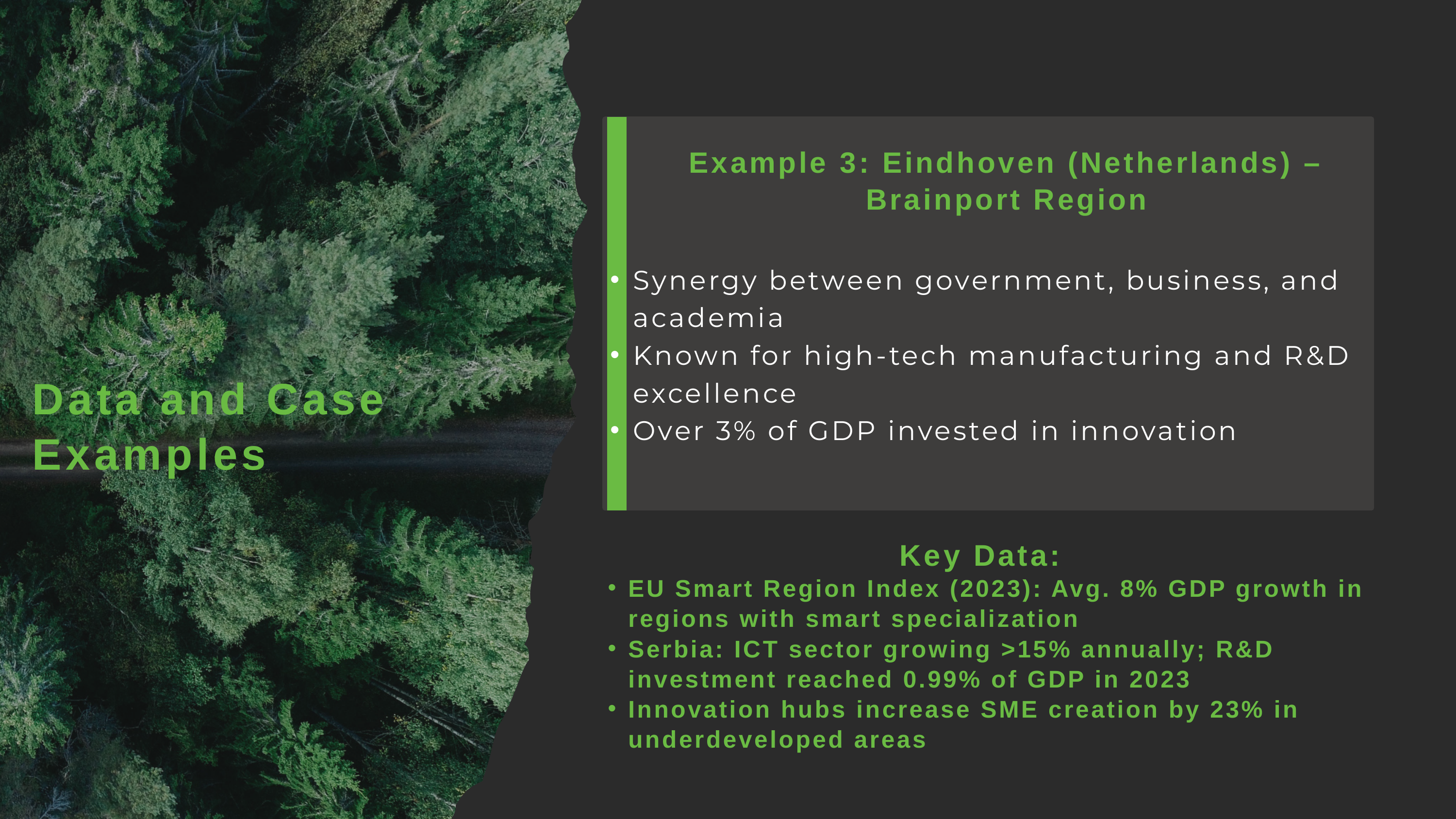

Example 3: Eindhoven (Netherlands) – Brainport Region

Synergy between government, business, and academia
Known for high-tech manufacturing and R&D excellence
Over 3% of GDP invested in innovation

Data and Case Examples
Key Data:
EU Smart Region Index (2023): Avg. 8% GDP growth in regions with smart specialization
Serbia: ICT sector growing >15% annually; R&D investment reached 0.99% of GDP in 2023
Innovation hubs increase SME creation by 23% in underdeveloped areas